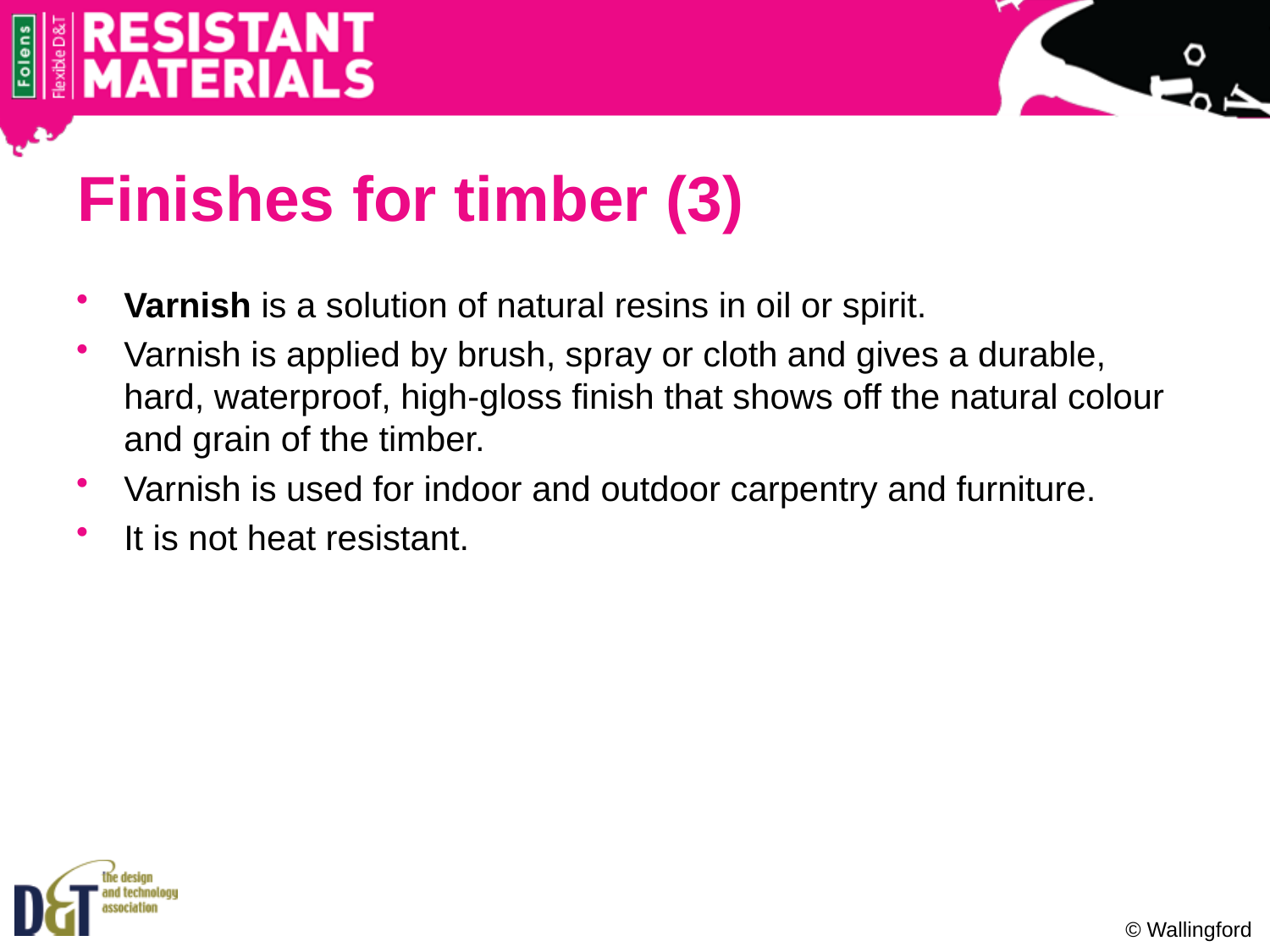

# Finishes for timber (3)
Varnish is a solution of natural resins in oil or spirit.
Varnish is applied by brush, spray or cloth and gives a durable, hard, waterproof, high-gloss finish that shows off the natural colour and grain of the timber.
Varnish is used for indoor and outdoor carpentry and furniture.
It is not heat resistant.

© Wallingford